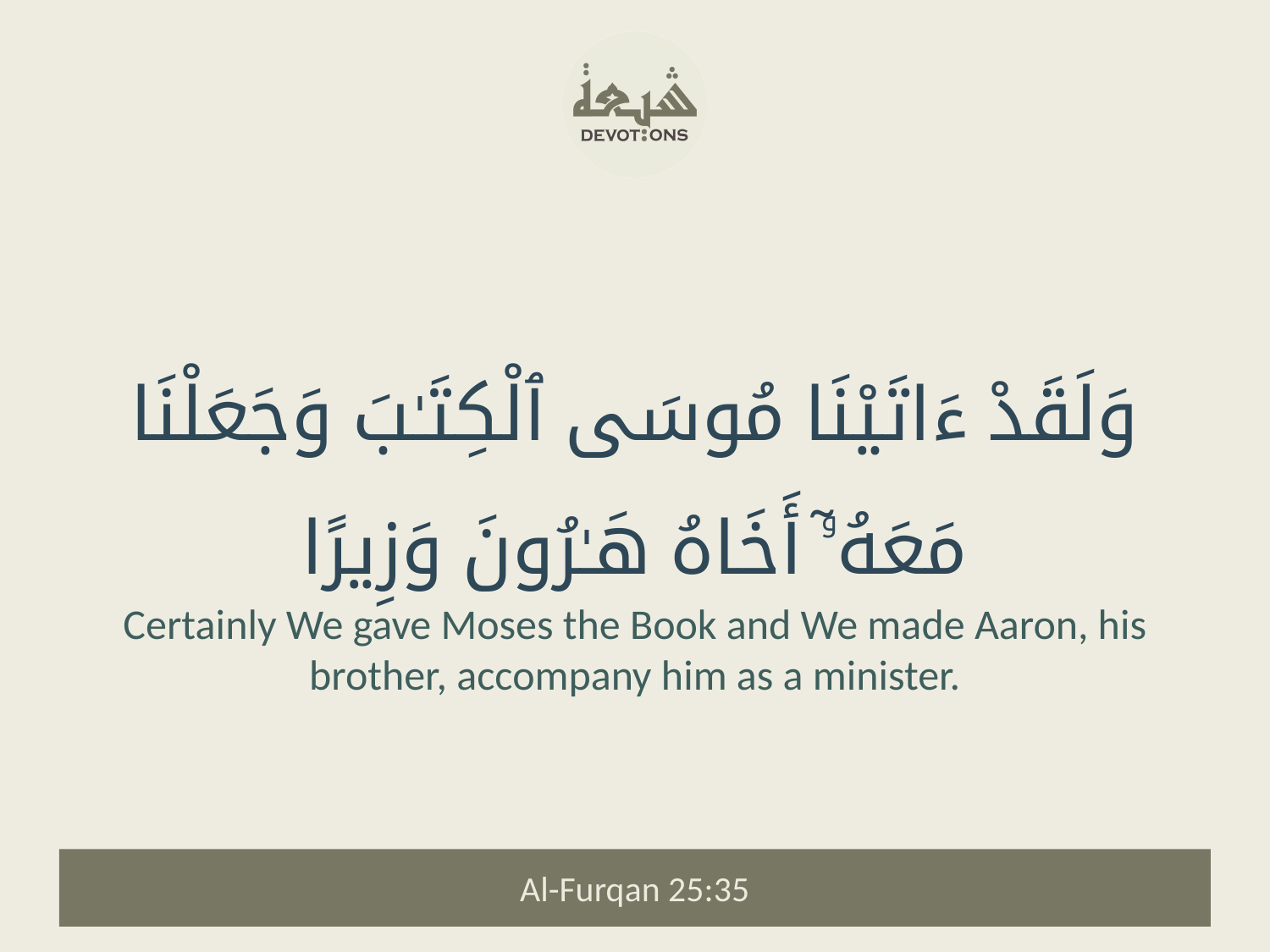

وَلَقَدْ ءَاتَيْنَا مُوسَى ٱلْكِتَـٰبَ وَجَعَلْنَا مَعَهُۥٓ أَخَاهُ هَـٰرُونَ وَزِيرًا
Certainly We gave Moses the Book and We made Aaron, his brother, accompany him as a minister.
Al-Furqan 25:35